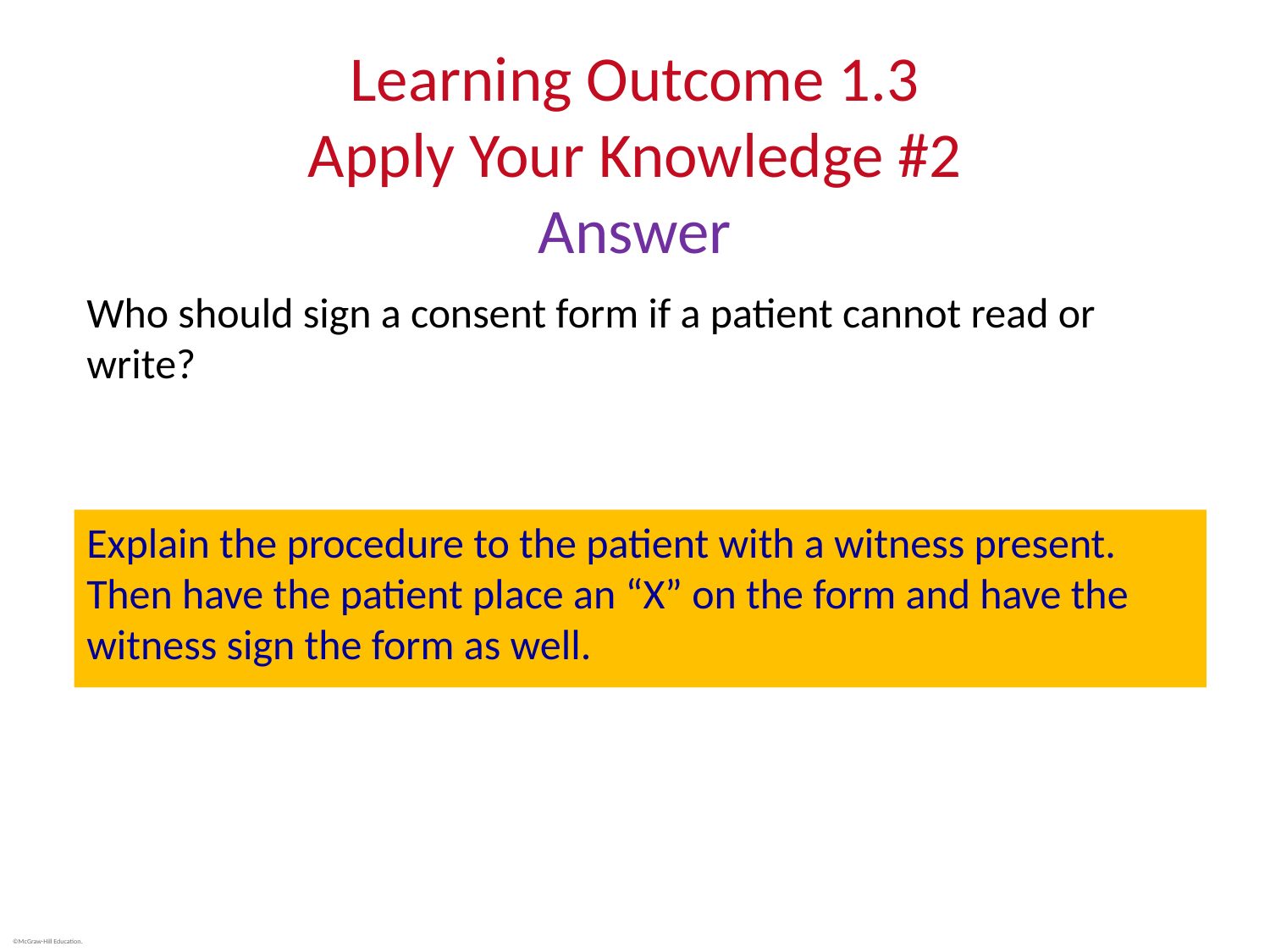

# Learning Outcome 1.3 Apply Your Knowledge #2 Answer
Who should sign a consent form if a patient cannot read or write?

Explain the procedure to the patient with a witness present. Then have the patient place an “X” on the form and have the witness sign the form as well.